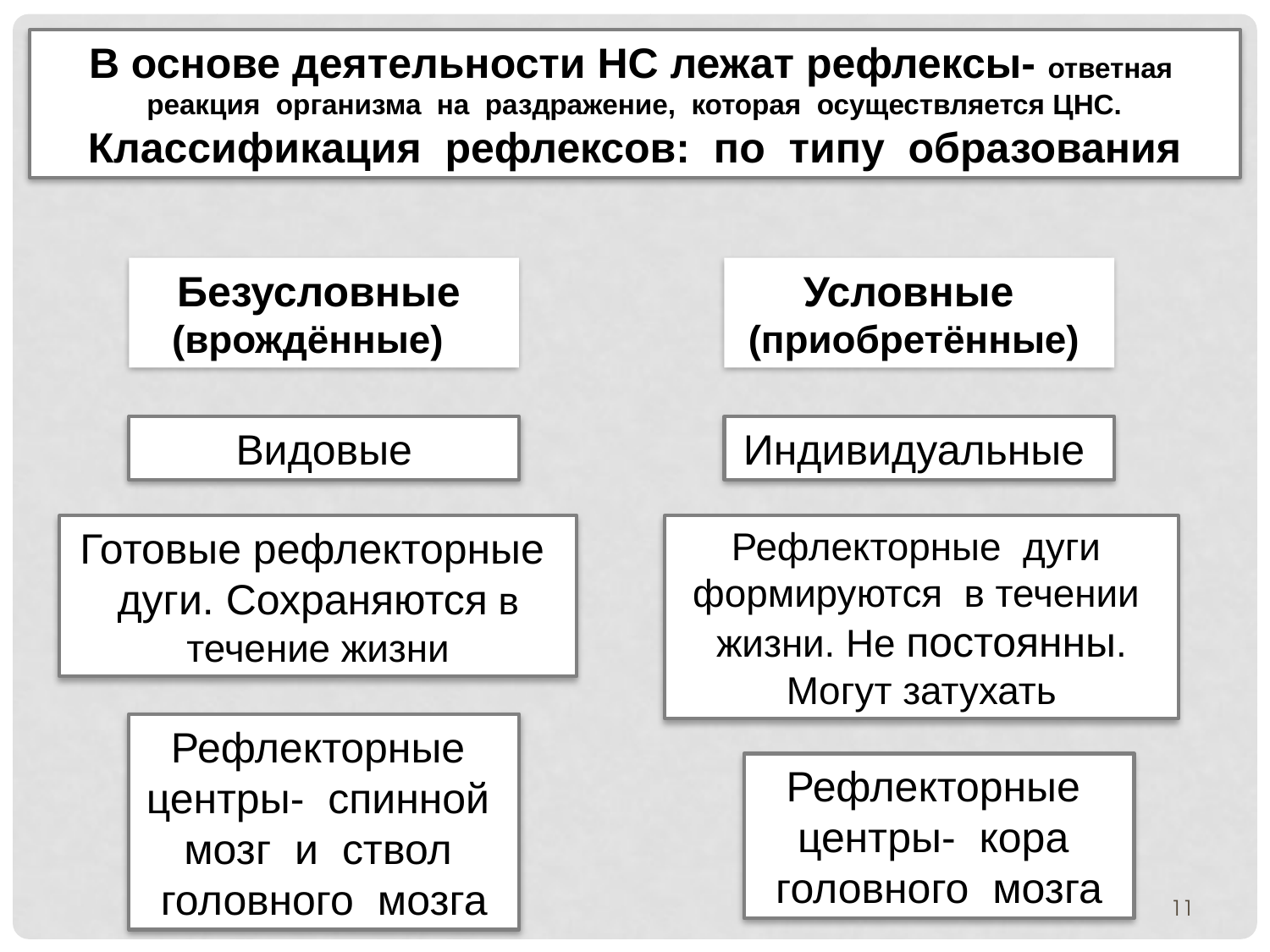

В основе деятельности НС лежат рефлексы- ответная  реакция  организма  на  раздражение,  которая  осуществляется ЦНС.
Классификация  рефлексов:  по  типу  образования
Безусловные
(врождённые)
Условные
(приобретённые)
Видовые
Индивидуальные
Готовые рефлекторные  дуги. Сохраняются в течение жизни
Рефлекторные  дуги  формируются  в течении  жизни. Не постоянны. Могут затухать
Рефлекторные  центры-  спинной  мозг  и  ствол  головного  мозга
Рефлекторные  центры-  кора  головного  мозга
11